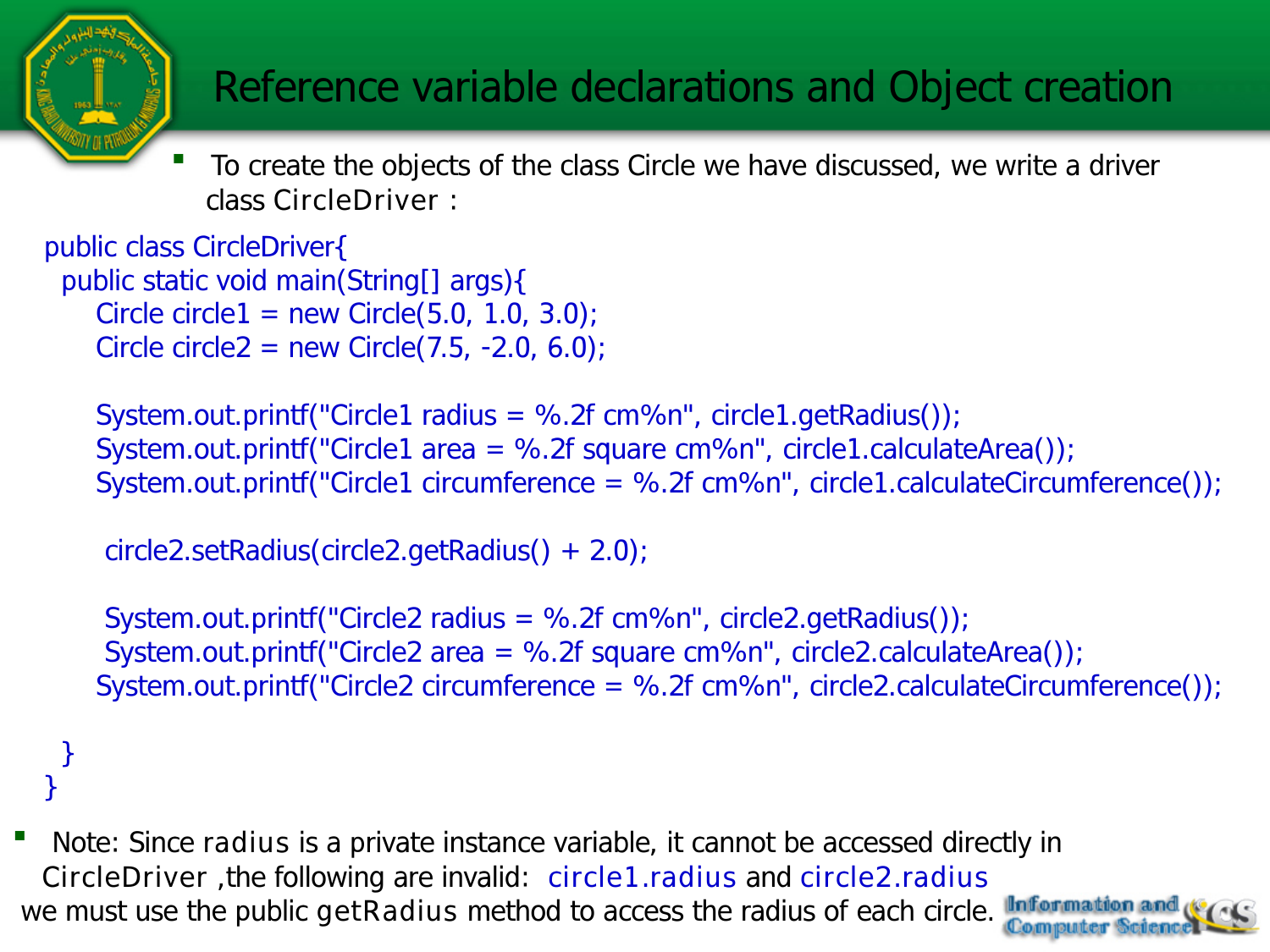

# Reference variable declarations and Object creation
 To create the objects of the class Circle we have discussed, we write a driver
    class CircleDriver :
public class CircleDriver{
  public static void main(String[] args){
      Circle circle1 = new Circle(5.0, 1.0, 3.0);
      Circle circle2 = new Circle(7.5, -2.0, 6.0);

      System.out.printf("Circle1 radius = %.2f cm%n", circle1.getRadius());
      System.out.printf("Circle1 area = %.2f square cm%n", circle1.calculateArea());
      System.out.printf("Circle1 circumference = %.2f cm%n", circle1.calculateCircumference());

       circle2.setRadius(circle2.getRadius() + 2.0);

       System.out.printf("Circle2 radius = %.2f cm%n", circle2.getRadius());
       System.out.printf("Circle2 area = %.2f square cm%n", circle2.calculateArea());
      System.out.printf("Circle2 circumference = %.2f cm%n", circle2.calculateCircumference());
  }
}
 Note: Since radius is a private instance variable, it cannot be accessed directly in  CircleDriver ,the following are invalid:  circle1.radius and circle2.radius
 we must use the public getRadius method to access the radius of each circle.